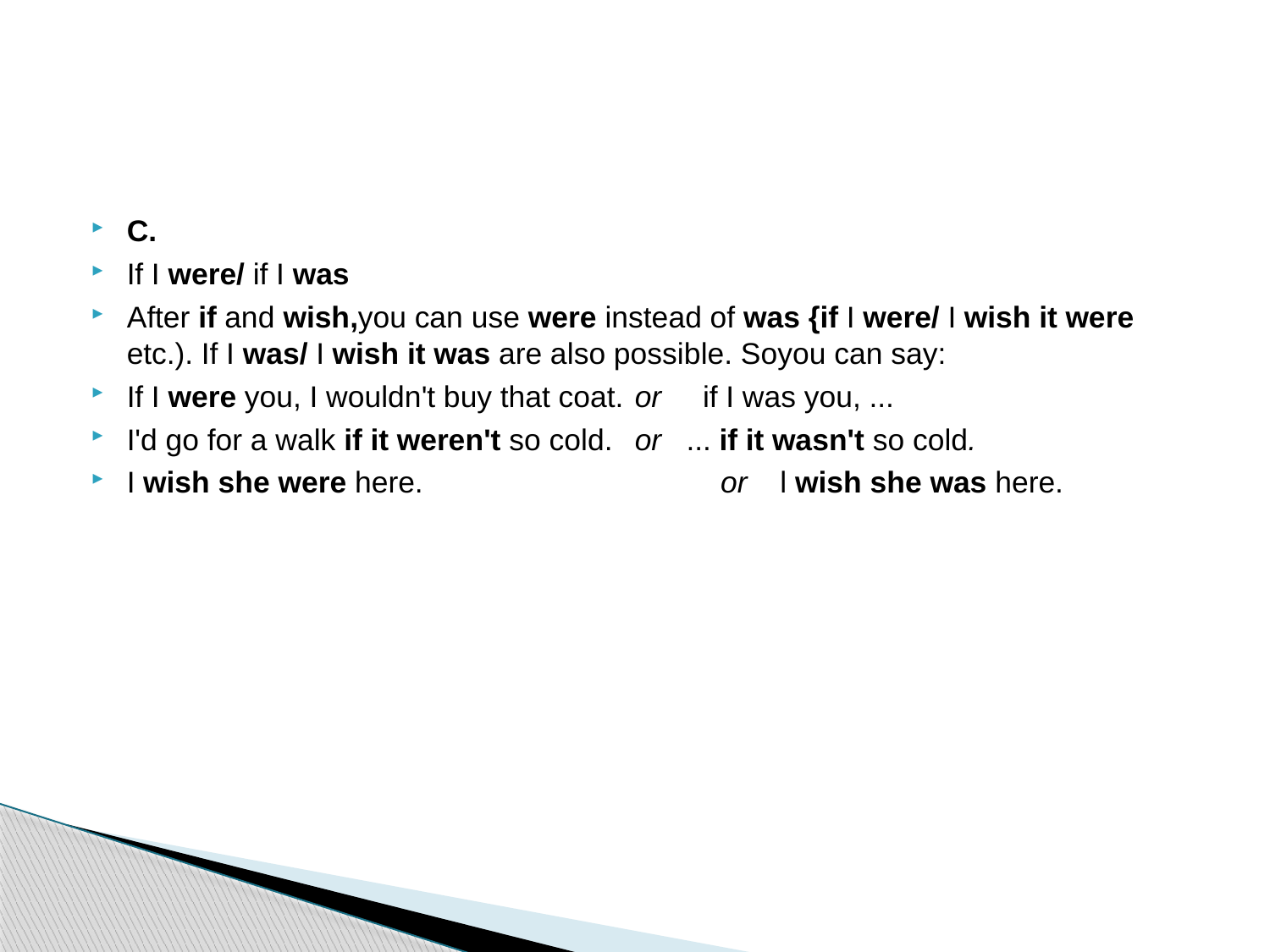

#
C.
If I were/ if I was
After if and wish,you can use were instead of was {if I were/ I wish it were etc.). If I was/ I wish it was are also possible. Soyou can say:
If I were you, I wouldn't buy that coat.	or     if I was you, ...
I'd go for a walk if it weren't so cold.	or   ... if it wasn't so cold.
I wish she were here.                                    or    l wish she was here.